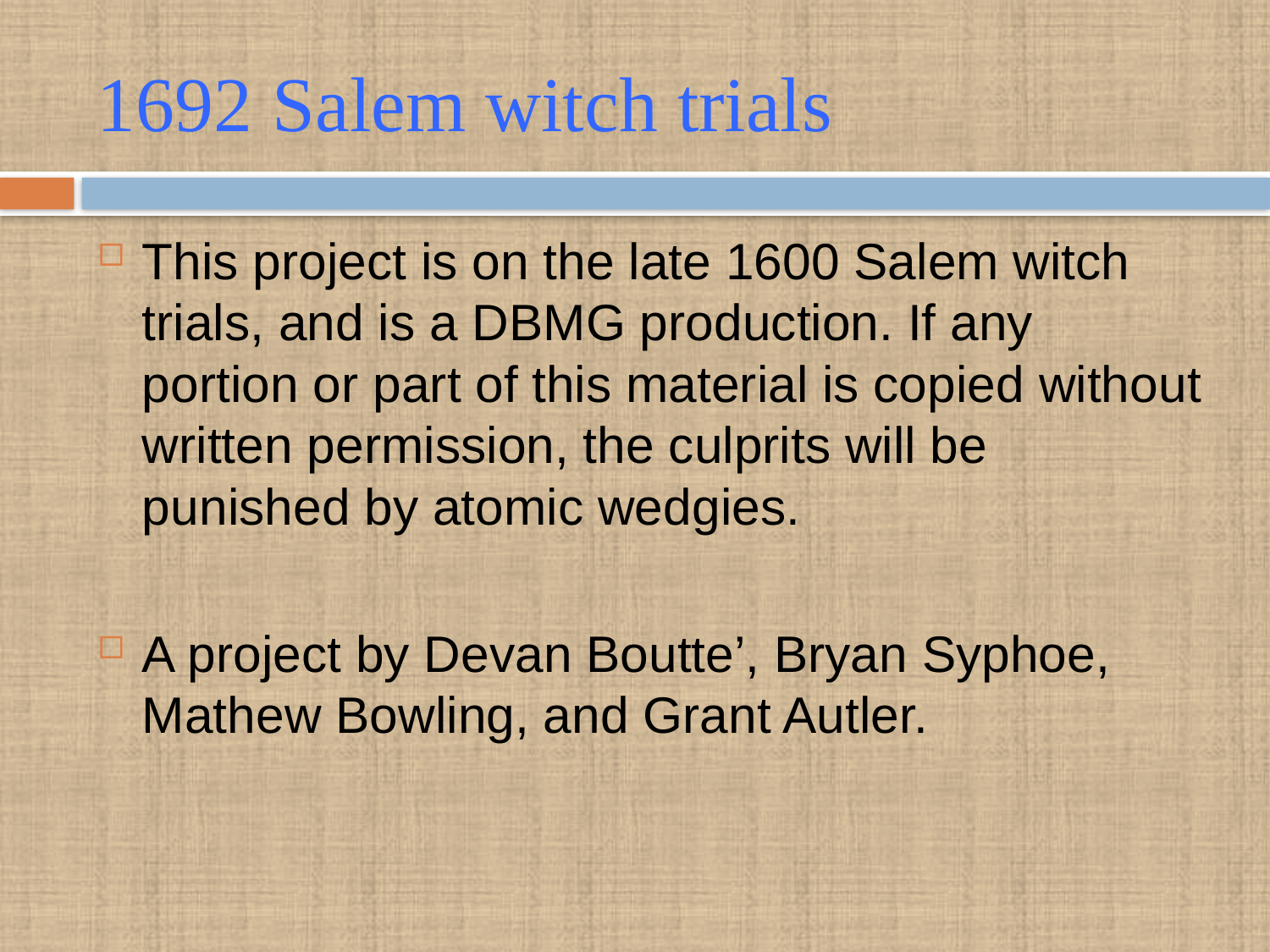

# 1692 Salem witch trials
This project is on the late 1600 Salem witch trials, and is a DBMG production. If any portion or part of this material is copied without written permission, the culprits will be punished by atomic wedgies.

A project by Devan Boutte’, Bryan Syphoe, Mathew Bowling, and Grant Autler.